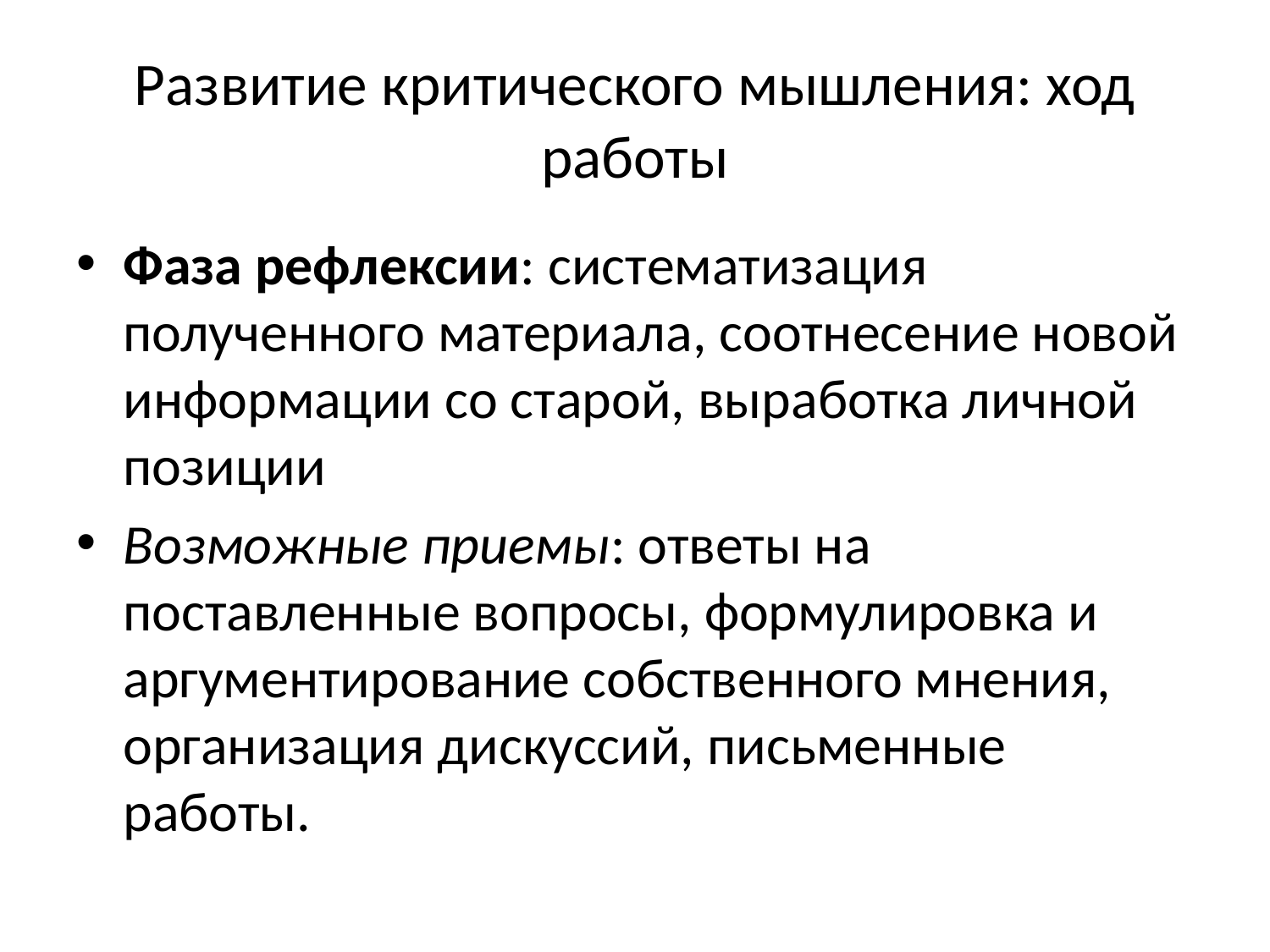

# Развитие критического мышления: ход работы
Фаза рефлексии: систематизация полученного материала, соотнесение новой информации со старой, выработка личной позиции
Возможные приемы: ответы на поставленные вопросы, формулировка и аргументирование собственного мнения, организация дискуссий, письменные работы.